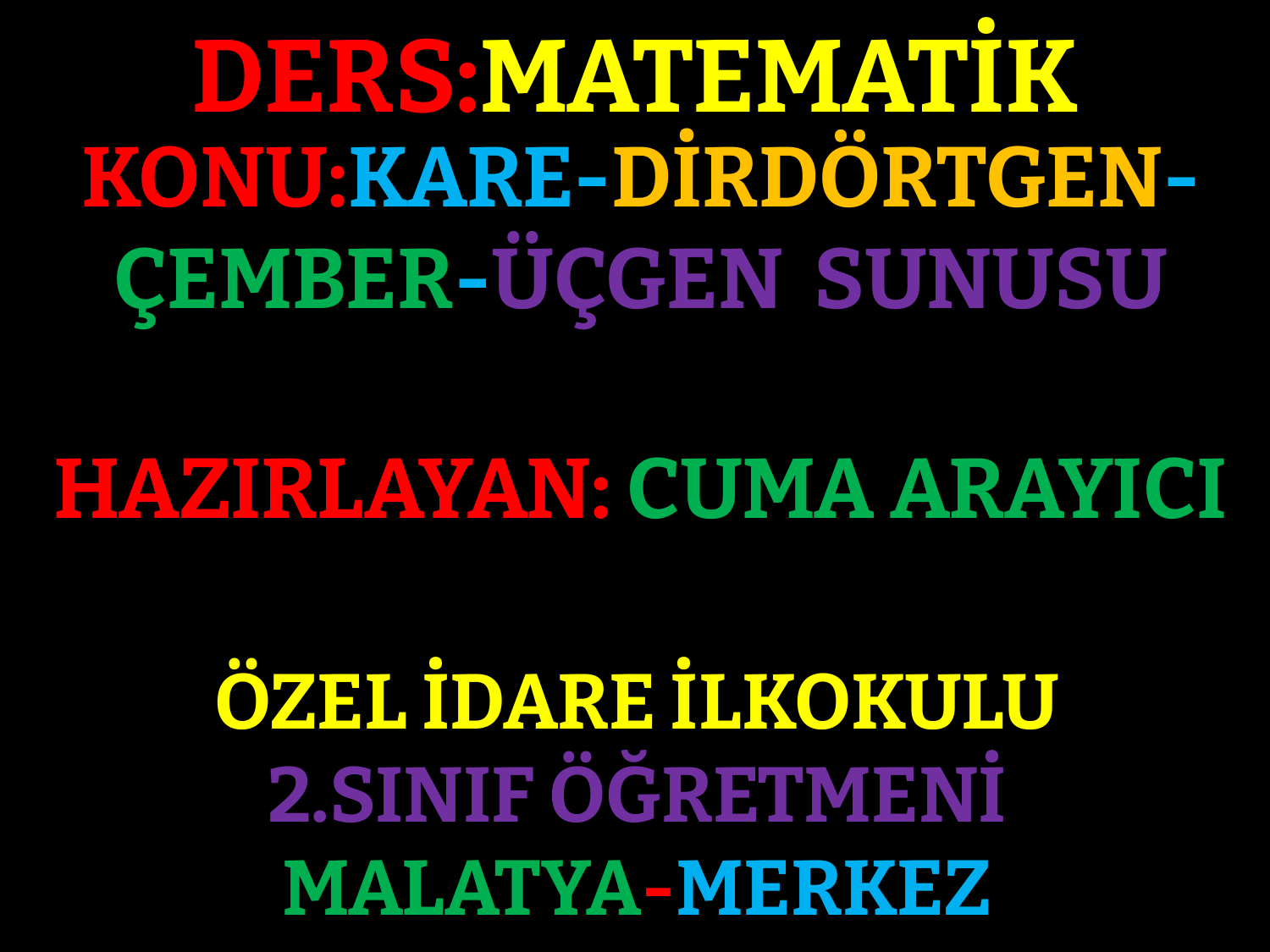

DERS:MATEMATİK
KONU:KARE-DİRDÖRTGEN-ÇEMBER-ÜÇGEN  SUNUSU
#
HAZIRLAYAN: CUMA ARAYICI
ÖZEL İDARE İLKOKULU
2.SINIF ÖĞRETMENİ
MALATYA-MERKEZ